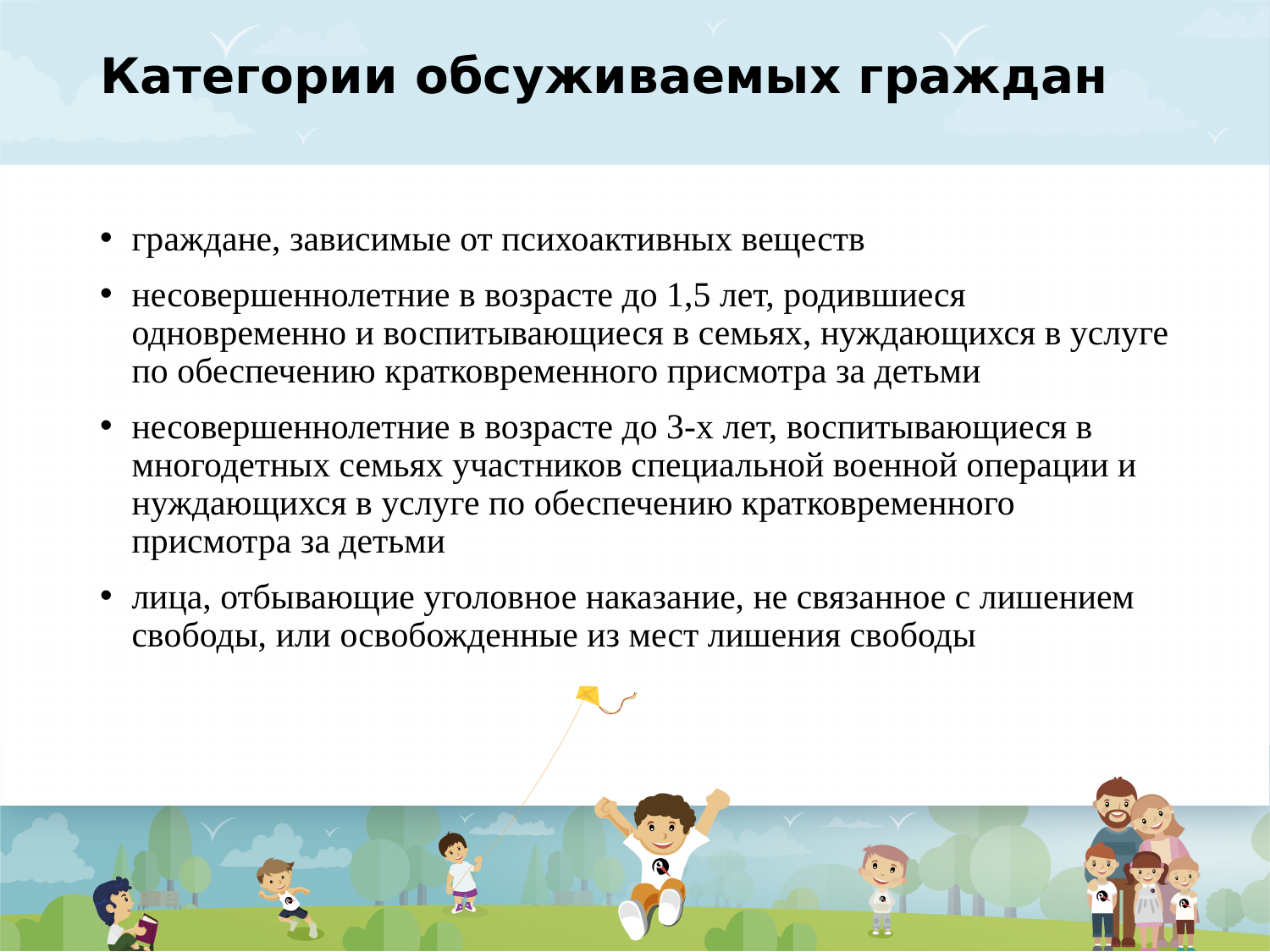

# Категории обсуживаемых граждан
граждане, зависимые от психоактивных веществ
несовершеннолетние в возрасте до 1,5 лет, родившиеся одновременно и воспитывающиеся в семьях, нуждающихся в услуге по обеспечению кратковременного присмотра за детьми
несовершеннолетние в возрасте до 3-х лет, воспитывающиеся в многодетных семьях участников специальной военной операции и нуждающихся в услуге по обеспечению кратковременного присмотра за детьми
лица, отбывающие уголовное наказание, не связанное с лишением свободы, или освобожденные из мест лишения свободы